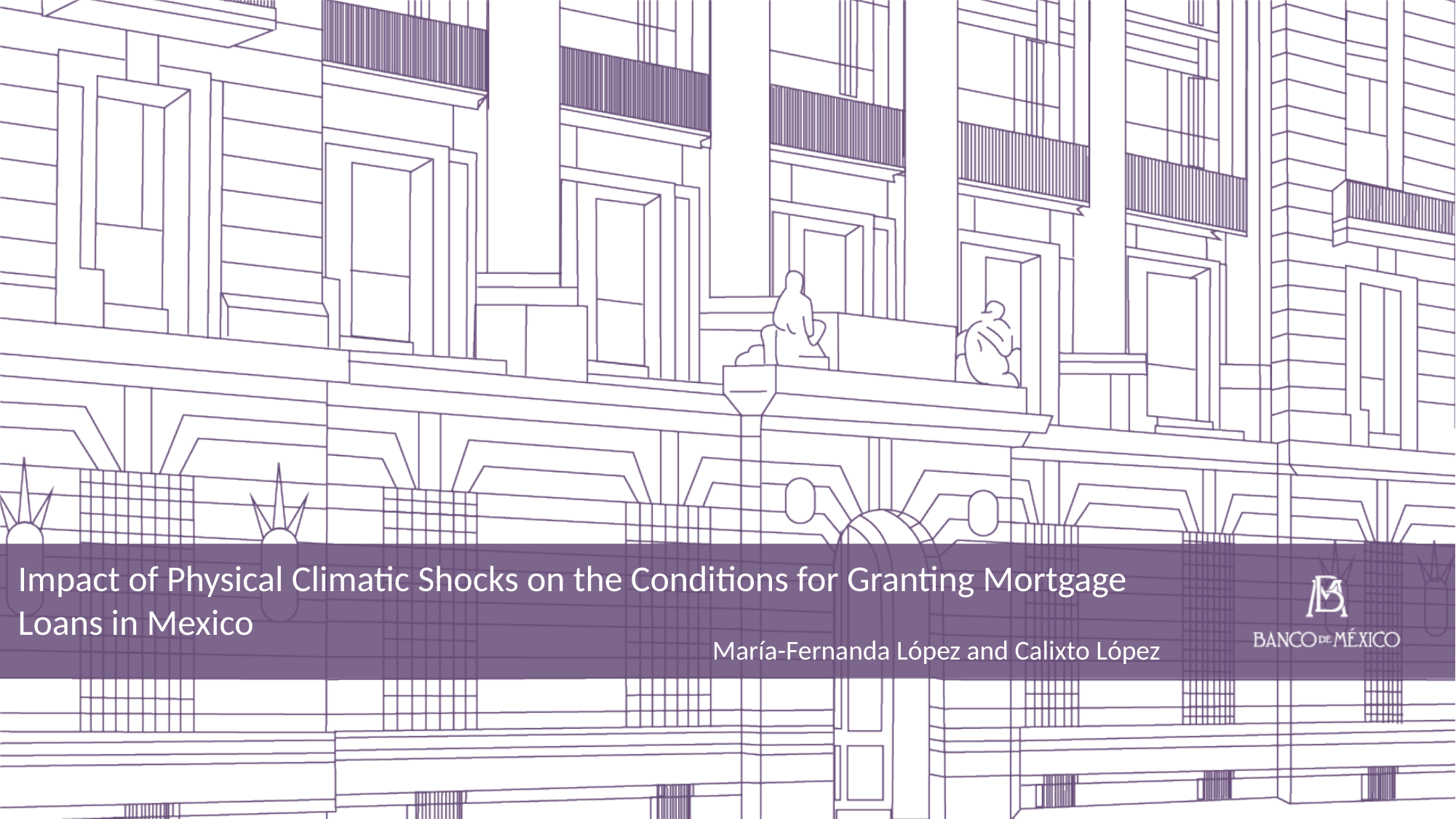

Impact of Physical Climatic Shocks on the Conditions for Granting Mortgage Loans in Mexico
María-Fernanda López and Calixto López